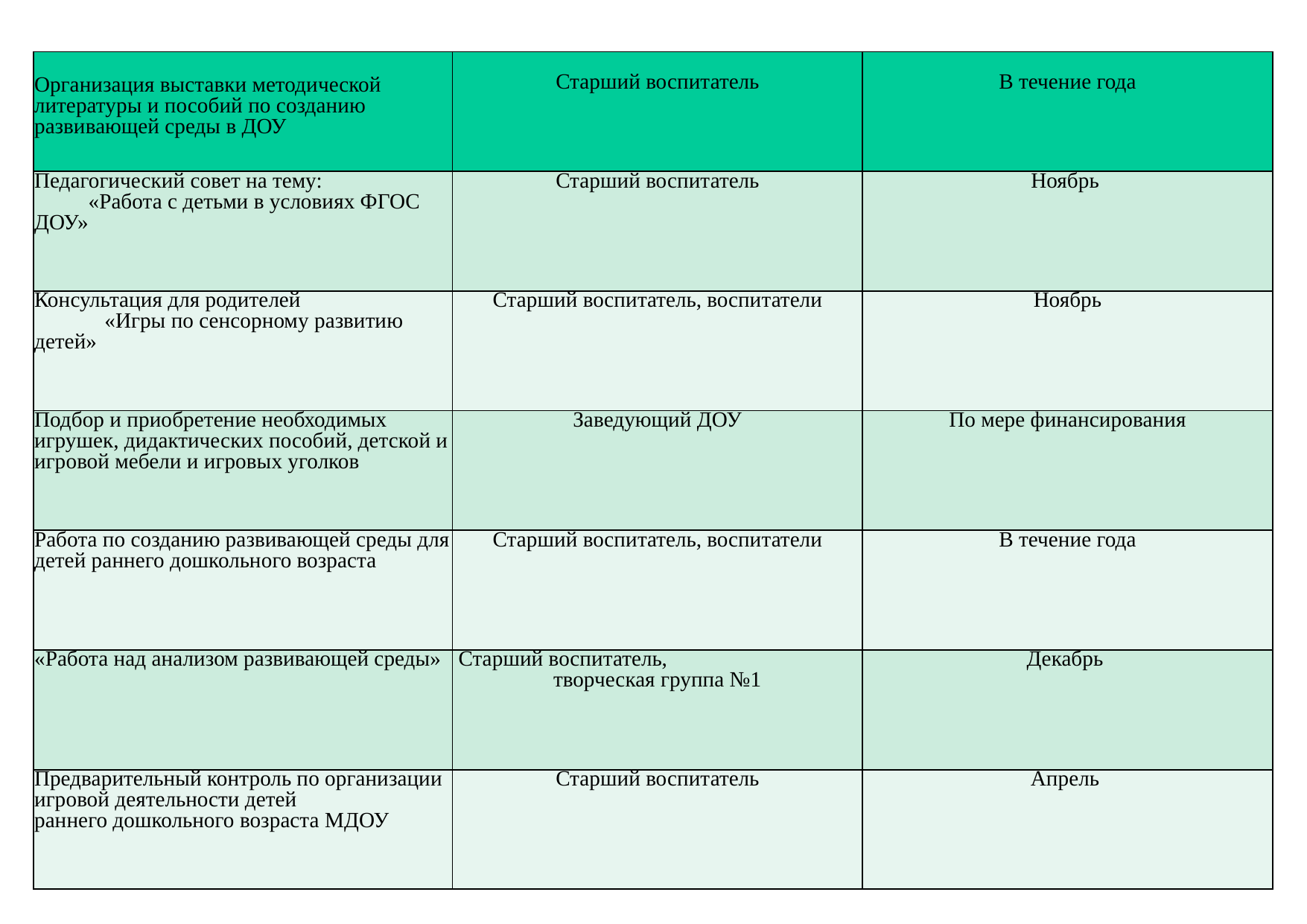

| Организация выставки методической литературы и пособий по созданию развивающей среды в ДОУ | Старший воспитатель | В течение года |
| --- | --- | --- |
| Педагогический совет на тему: «Работа с детьми в условиях ФГОС ДОУ» | Старший воспитатель | Ноябрь |
| Консультация для родителей «Игры по сенсорному развитию детей» | Старший воспитатель, воспитатели | Ноябрь |
| Подбор и приобретение необходимых игрушек, дидактических пособий, детской и игровой мебели и игровых уголков | Заведующий ДОУ | По мере финансирования |
| Работа по созданию развивающей среды для детей раннего дошкольного возраста | Старший воспитатель, воспитатели | В течение года |
| «Работа над анализом развивающей среды» | Старший воспитатель, творческая группа №1 | Декабрь |
| Предварительный контроль по организации игровой деятельности детей раннего дошкольного возраста МДОУ | Старший воспитатель | Апрель |